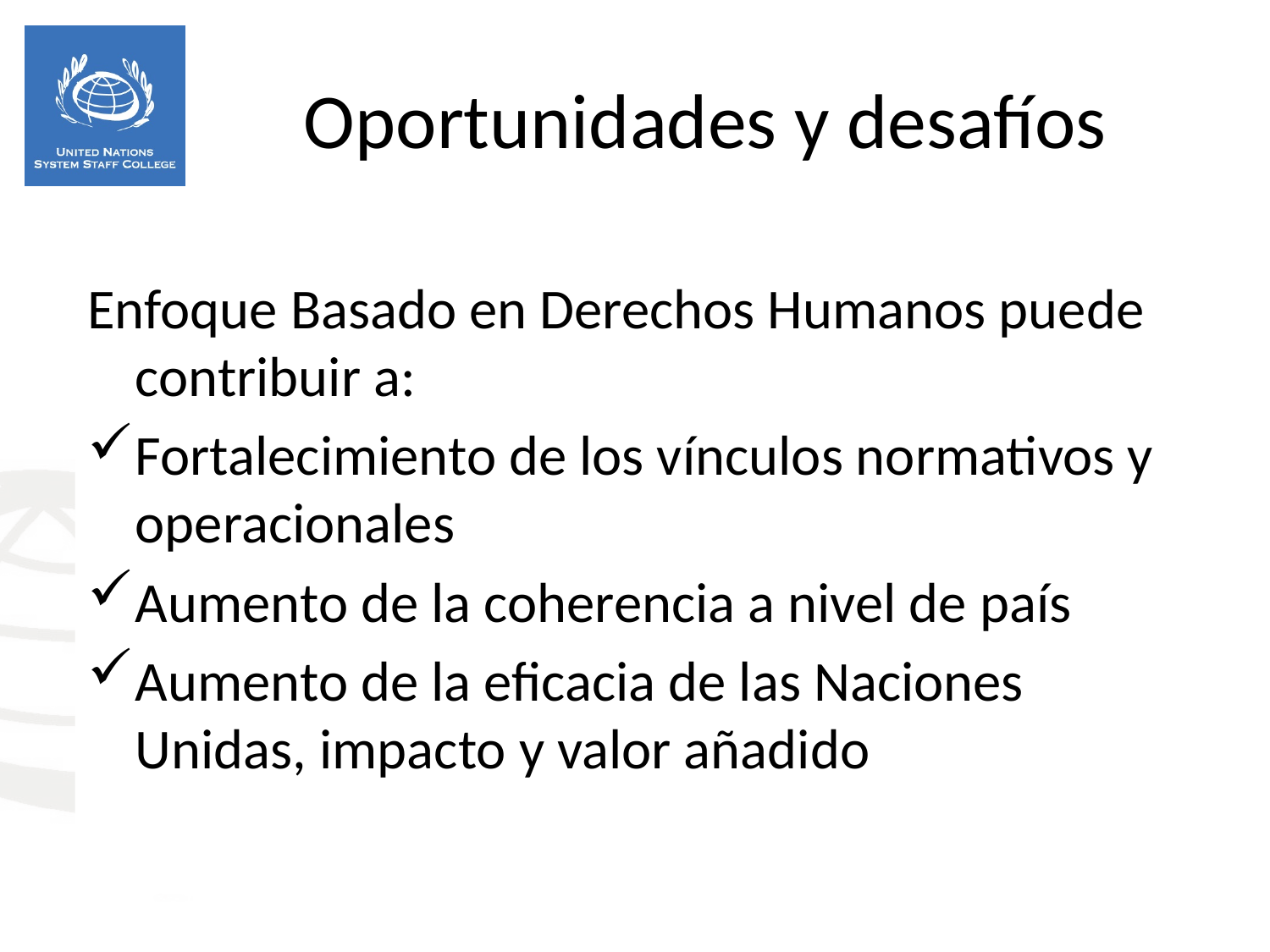

Oportunidades y desafíos
Enfoque Basado en Derechos Humanos puede contribuir a:
Fortalecimiento de los vínculos normativos y operacionales
Aumento de la coherencia a nivel de país
Aumento de la eficacia de las Naciones Unidas, impacto y valor añadido